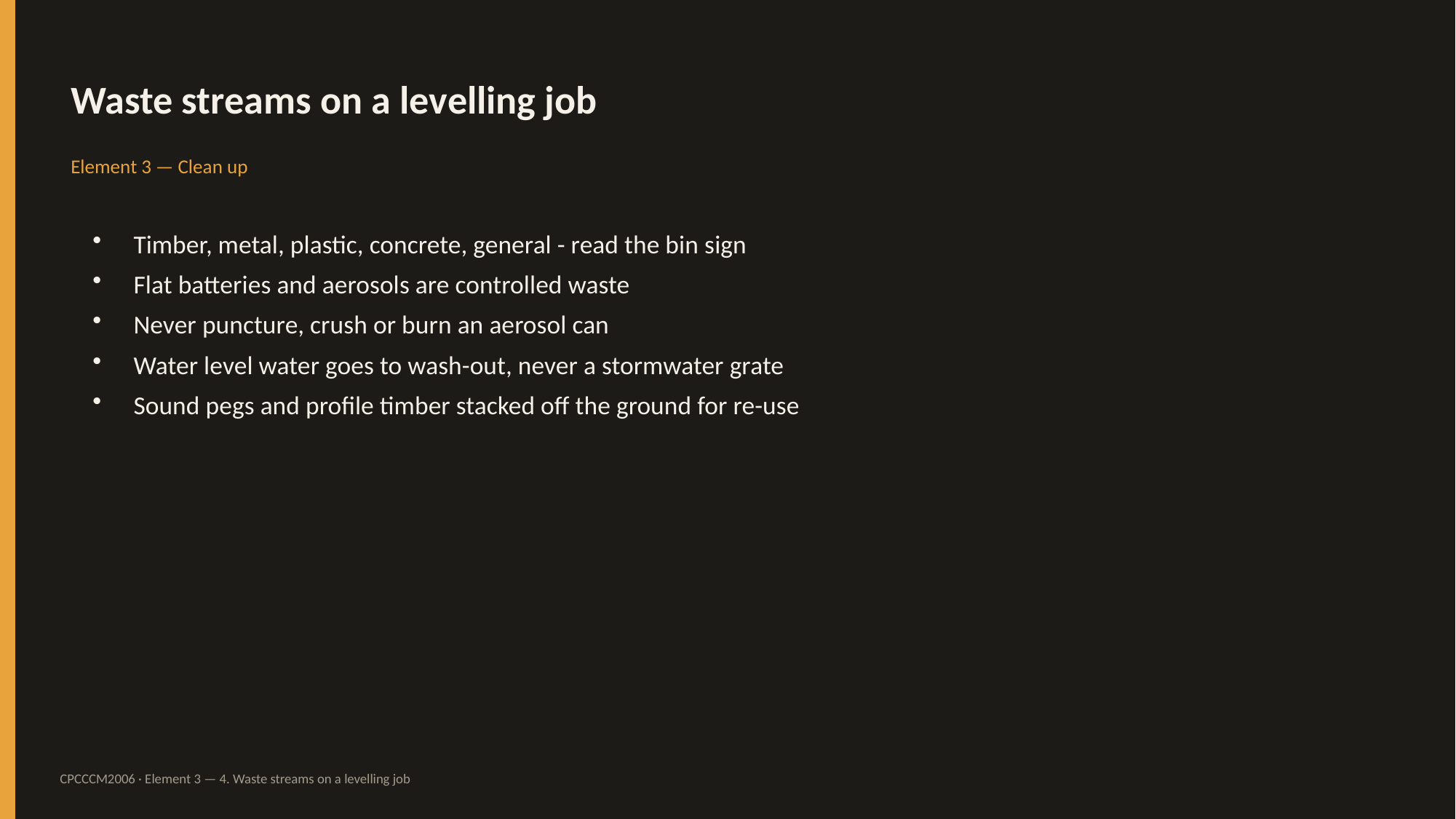

Waste streams on a levelling job
Element 3 — Clean up
Timber, metal, plastic, concrete, general - read the bin sign
Flat batteries and aerosols are controlled waste
Never puncture, crush or burn an aerosol can
Water level water goes to wash-out, never a stormwater grate
Sound pegs and profile timber stacked off the ground for re-use
CPCCCM2006 · Element 3 — 4. Waste streams on a levelling job